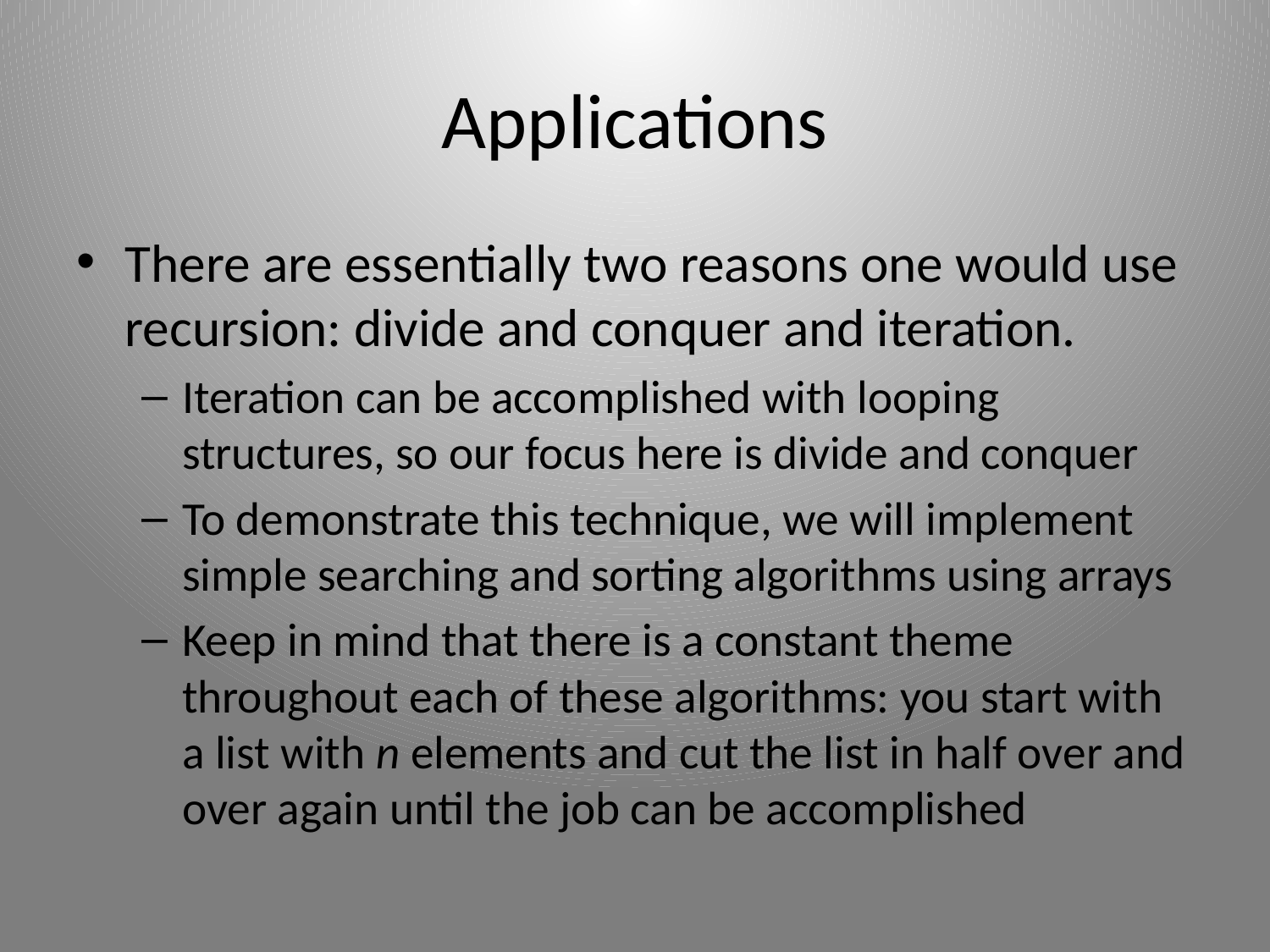

# Applications
There are essentially two reasons one would use recursion: divide and conquer and iteration.
Iteration can be accomplished with looping structures, so our focus here is divide and conquer
To demonstrate this technique, we will implement simple searching and sorting algorithms using arrays
Keep in mind that there is a constant theme throughout each of these algorithms: you start with a list with n elements and cut the list in half over and over again until the job can be accomplished